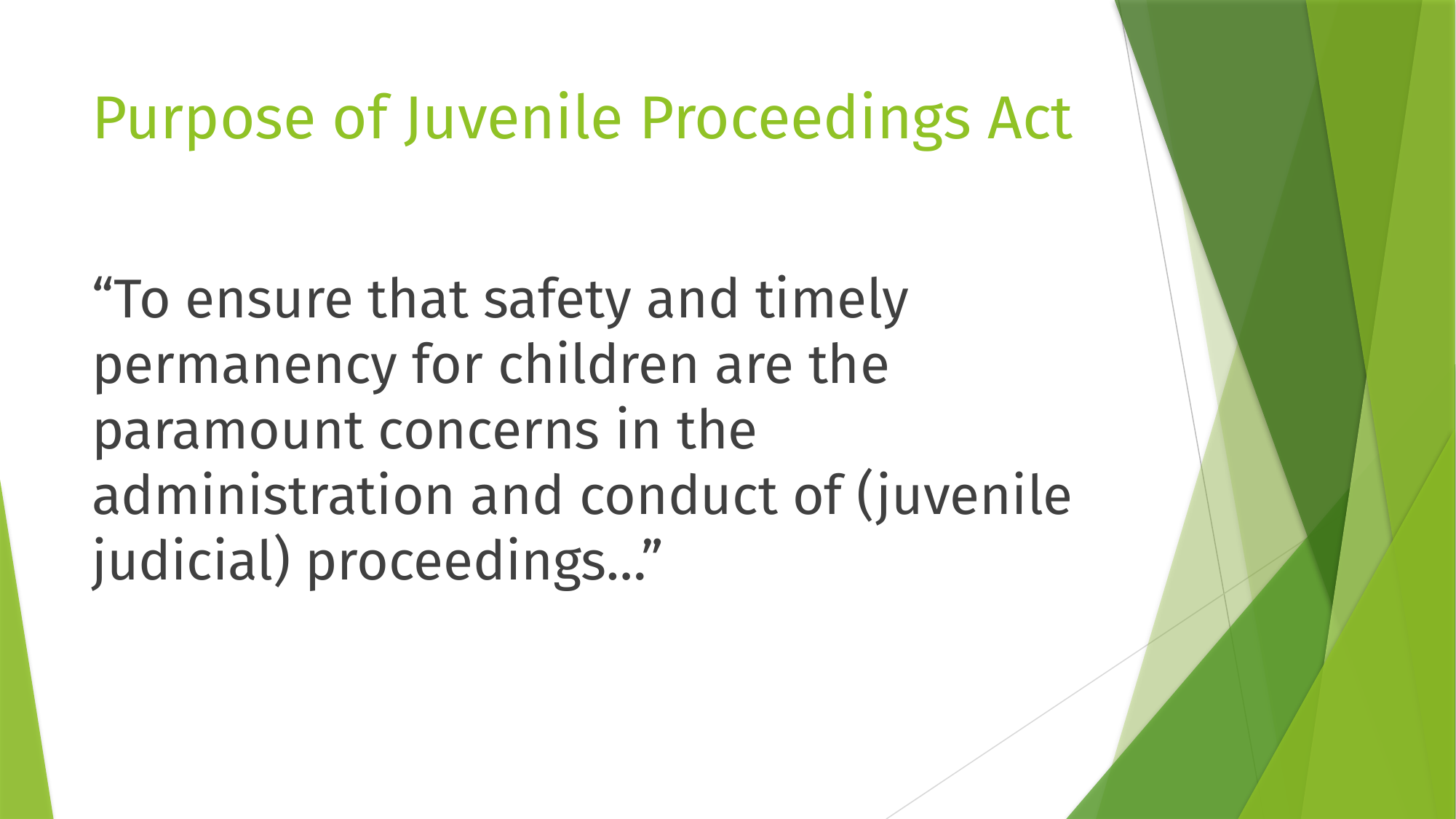

# Purpose of Juvenile Proceedings Act
“To ensure that safety and timely permanency for children are the paramount concerns in the administration and conduct of (juvenile judicial) proceedings…”